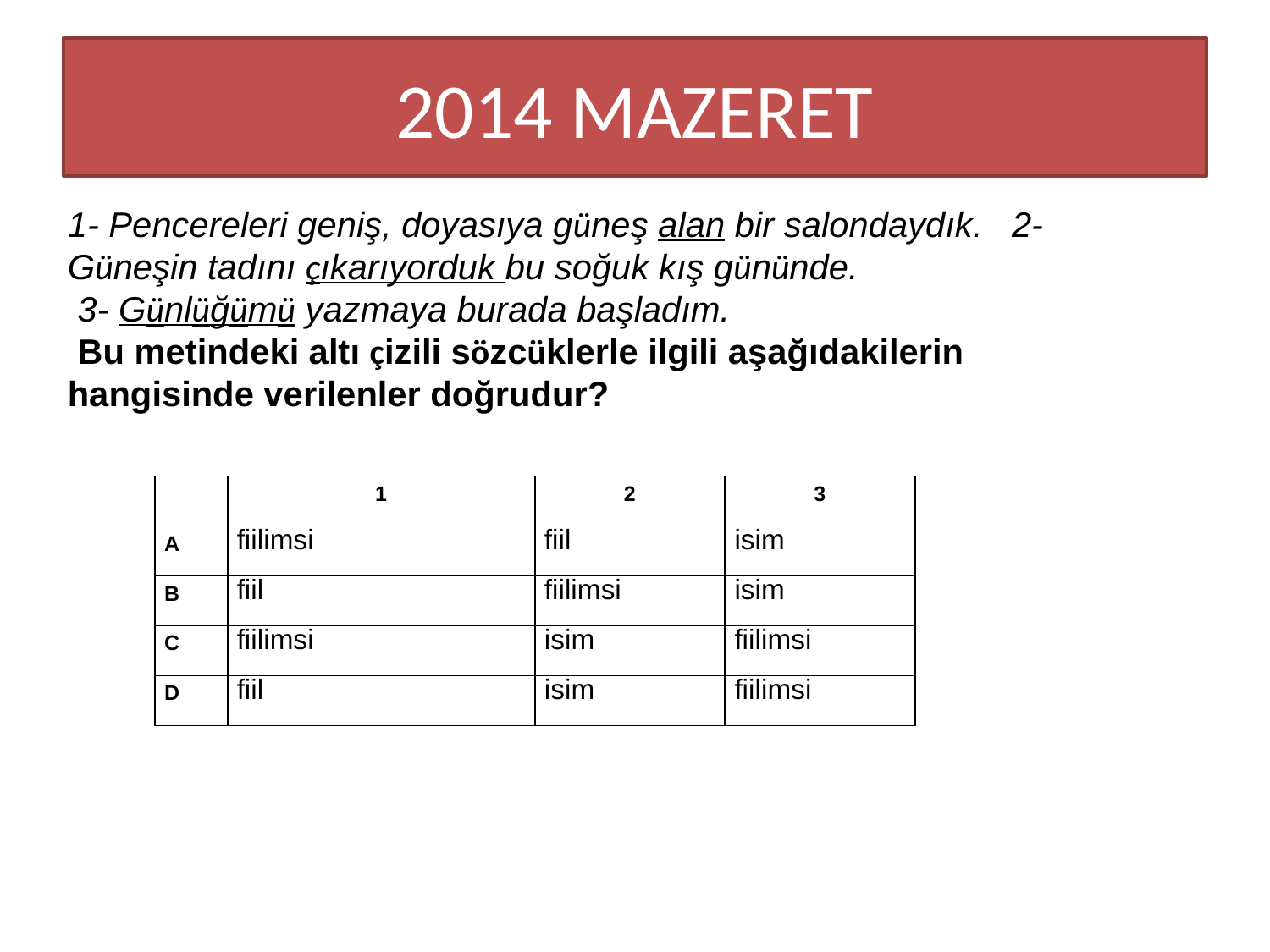

# 2014 MAZERET
1- Pencereleri geniş, doyasıya güneş alan bir salondaydık.   2- Güneşin tadını çıkarıyorduk bu soğuk kış gününde.
 3- Günlüğümü yazmaya burada başladım.
 Bu metindeki altı çizili sözcüklerle ilgili aşağıdakilerin hangisinde verilenler doğrudur?
|  | 1 | 2 | 3 |
| --- | --- | --- | --- |
| A | fiilimsi | fiil | isim |
| B | fiil | fiilimsi | isim |
| C | fiilimsi | isim | fiilimsi |
| D | fiil | isim | fiilimsi |